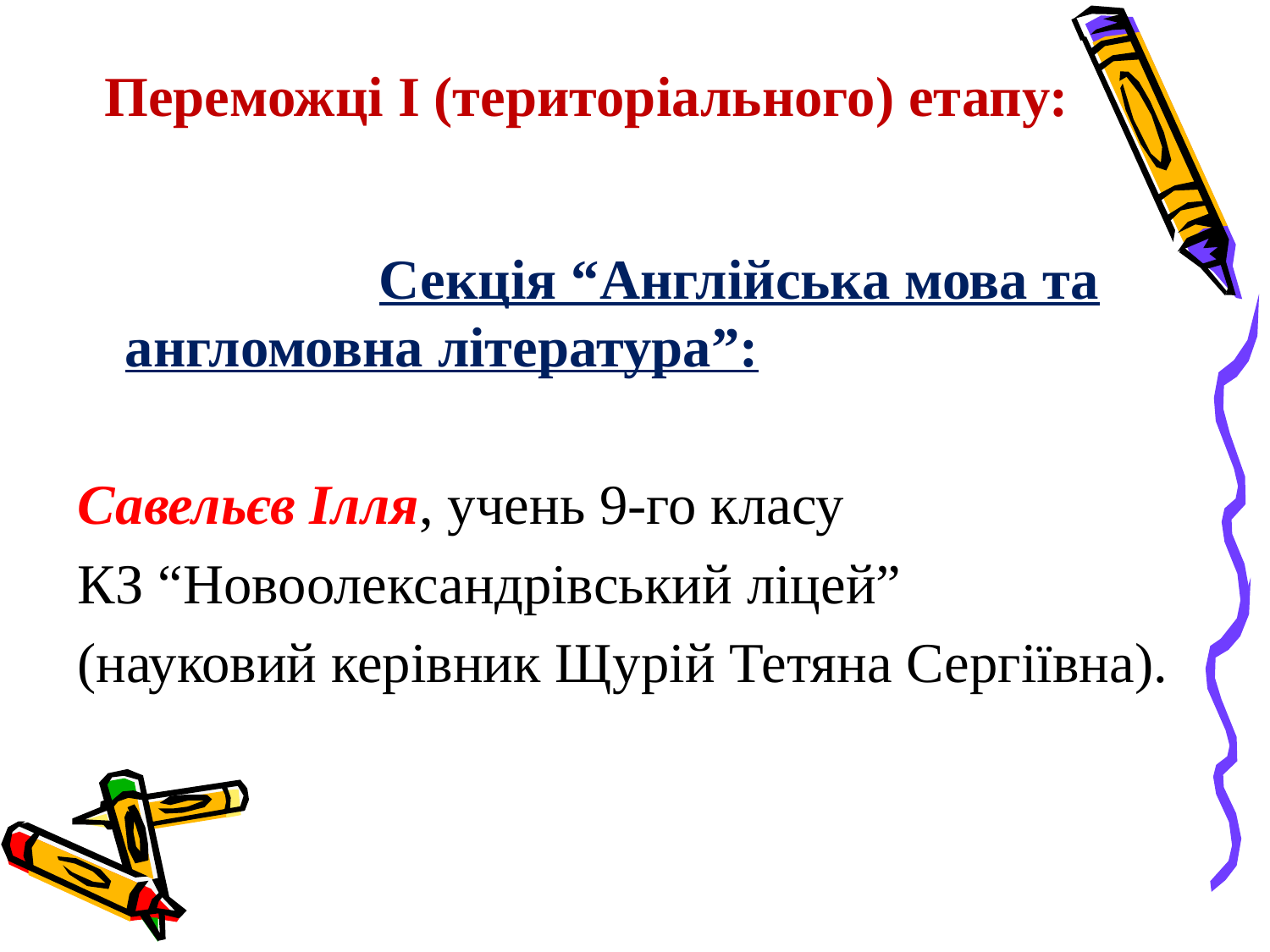

# Переможці І (територіального) етапу:
     	    		Секція “Англійська мова та англомовна література”:

Савельєв Ілля, учень 9-го класу
КЗ “Новоолександрівський ліцей”
(науковий керівник Щурій Тетяна Сергіївна).